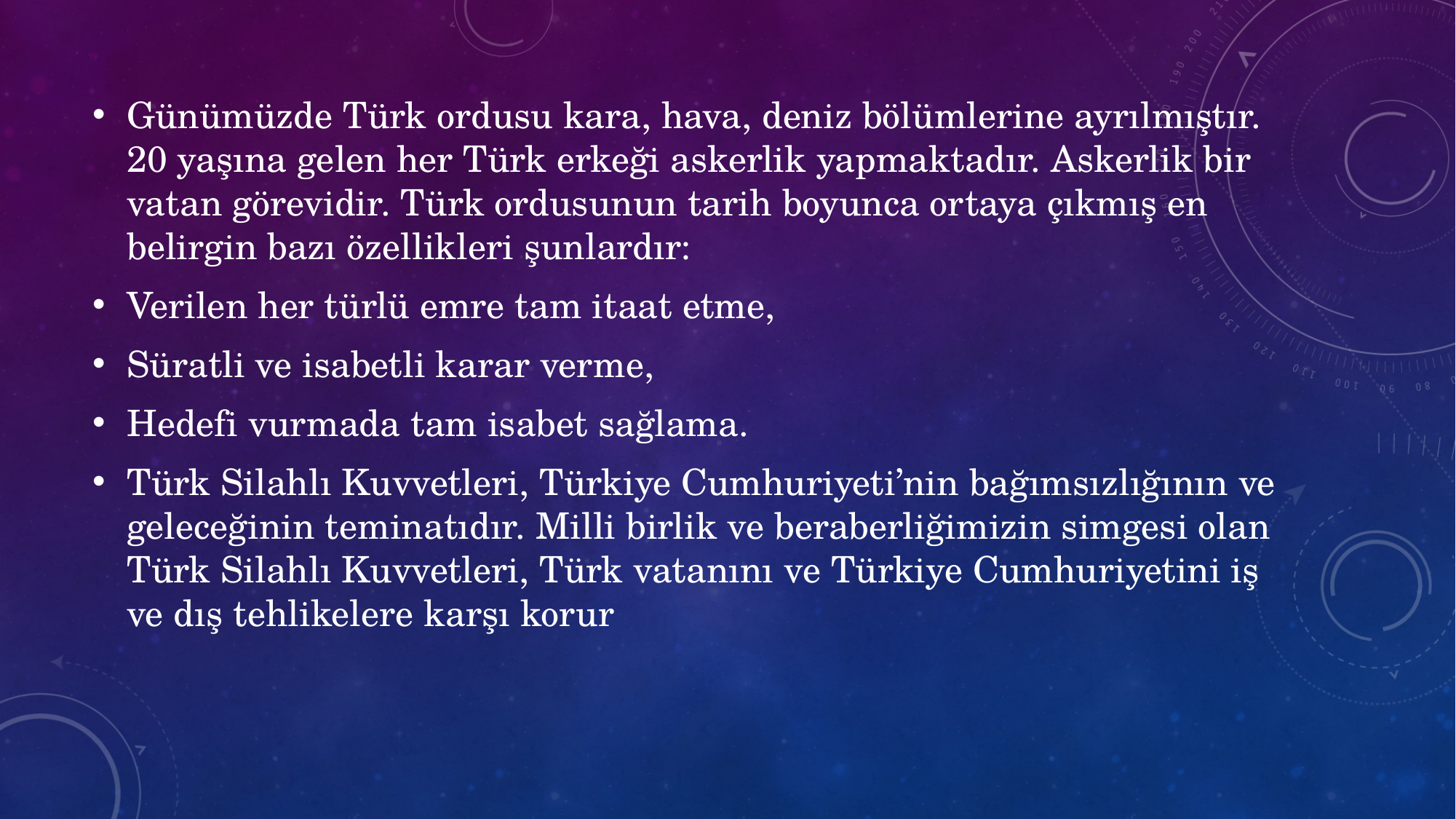

Günümüzde Türk ordusu kara, hava, deniz bölümlerine ayrılmıştır. 20 yaşına gelen her Türk erkeği askerlik yapmaktadır. Askerlik bir vatan görevidir. Türk ordusunun tarih boyunca ortaya çıkmış en belirgin bazı özellikleri şunlardır:
Verilen her türlü emre tam itaat etme,
Süratli ve isabetli karar verme,
Hedefi vurmada tam isabet sağlama.
Türk Silahlı Kuvvetleri, Türkiye Cumhuriyeti’nin bağımsızlığının ve geleceğinin teminatıdır. Milli birlik ve beraberliğimizin simgesi olan Türk Silahlı Kuvvetleri, Türk vatanını ve Türkiye Cumhuriyetini iş ve dış tehlikelere karşı korur